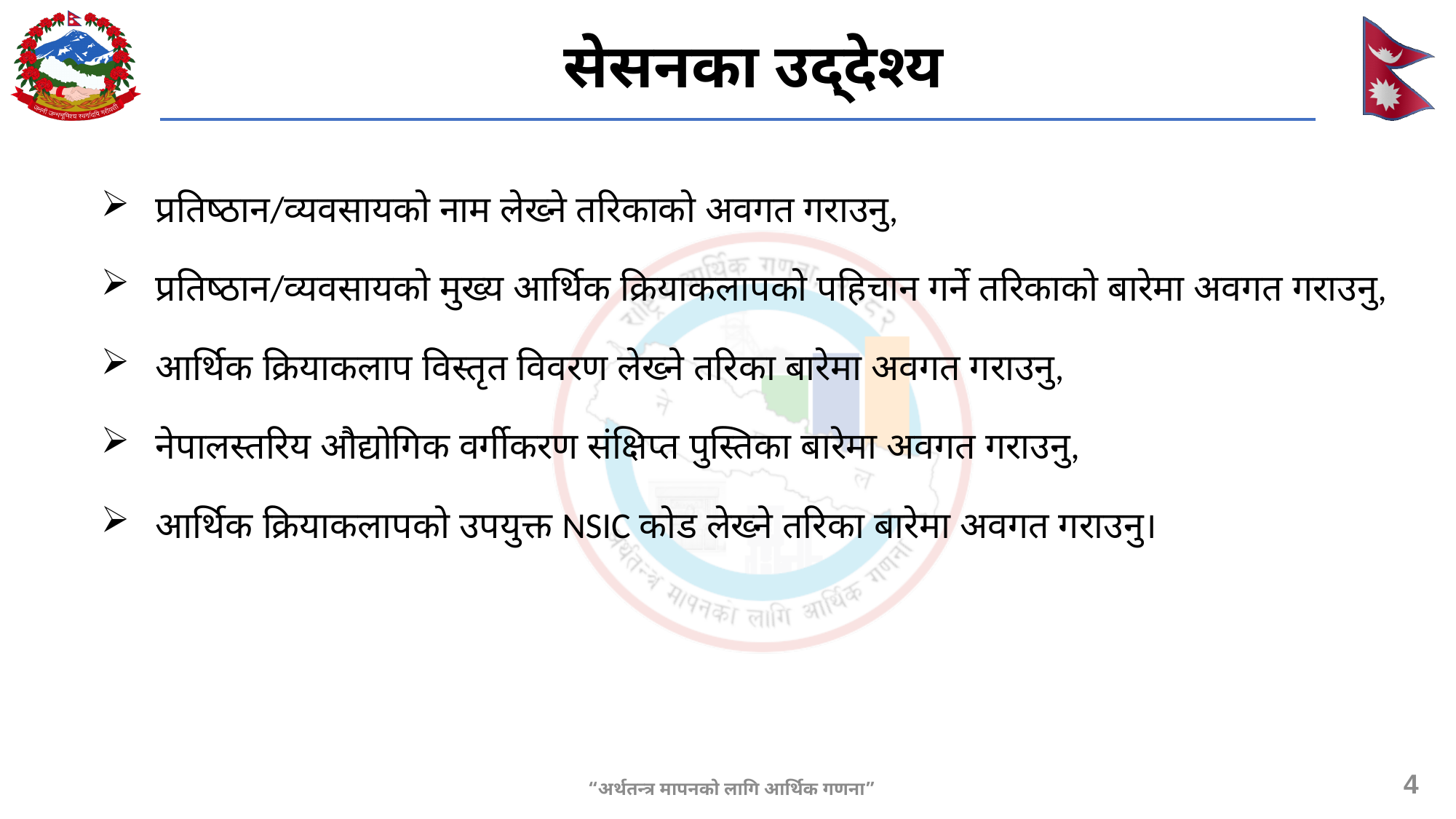

# सेसनका उद्देश्य
प्रतिष्ठान/व्यवसायको नाम लेख्ने तरिकाको अवगत गराउनु,
प्रतिष्ठान/व्यवसायको मुख्य आर्थिक क्रियाकलापको पहिचान गर्ने तरिकाको बारेमा अवगत गराउनु,
आर्थिक क्रियाकलाप विस्तृत विवरण लेख्ने तरिका बारेमा अवगत गराउनु,
नेपालस्तरिय औद्योगिक वर्गीकरण संक्षिप्त पुस्तिका बारेमा अवगत गराउनु,
आर्थिक क्रियाकलापको उपयुक्त NSIC कोड लेख्ने तरिका बारेमा अवगत गराउनु।

4
“अर्थतन्त्र मापनको लागि आर्थिक गणना”